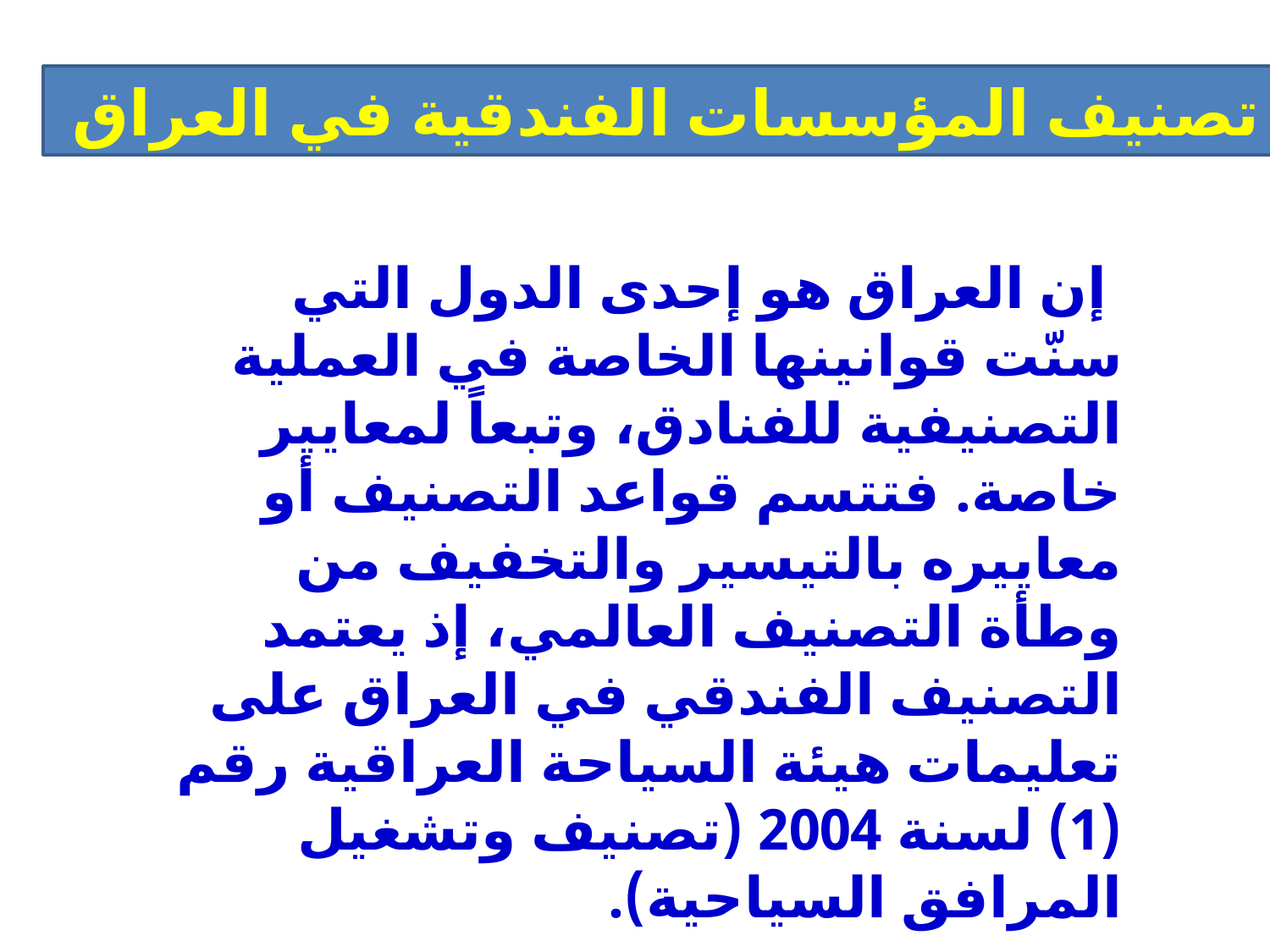

تصنيف المؤسسات الفندقية في العراق
 إن العراق هو إحدى الدول التي سنّت قوانينها الخاصة في العملية التصنيفية للفنادق، وتبعاً لمعايير خاصة. فتتسم قواعد التصنيف أو معاييره بالتيسير والتخفيف من وطأة التصنيف العالمي، إذ يعتمد التصنيف الفندقي في العراق على تعليمات هيئة السياحة العراقية رقم (1) لسنة 2004 (تصنيف وتشغيل المرافق السياحية).